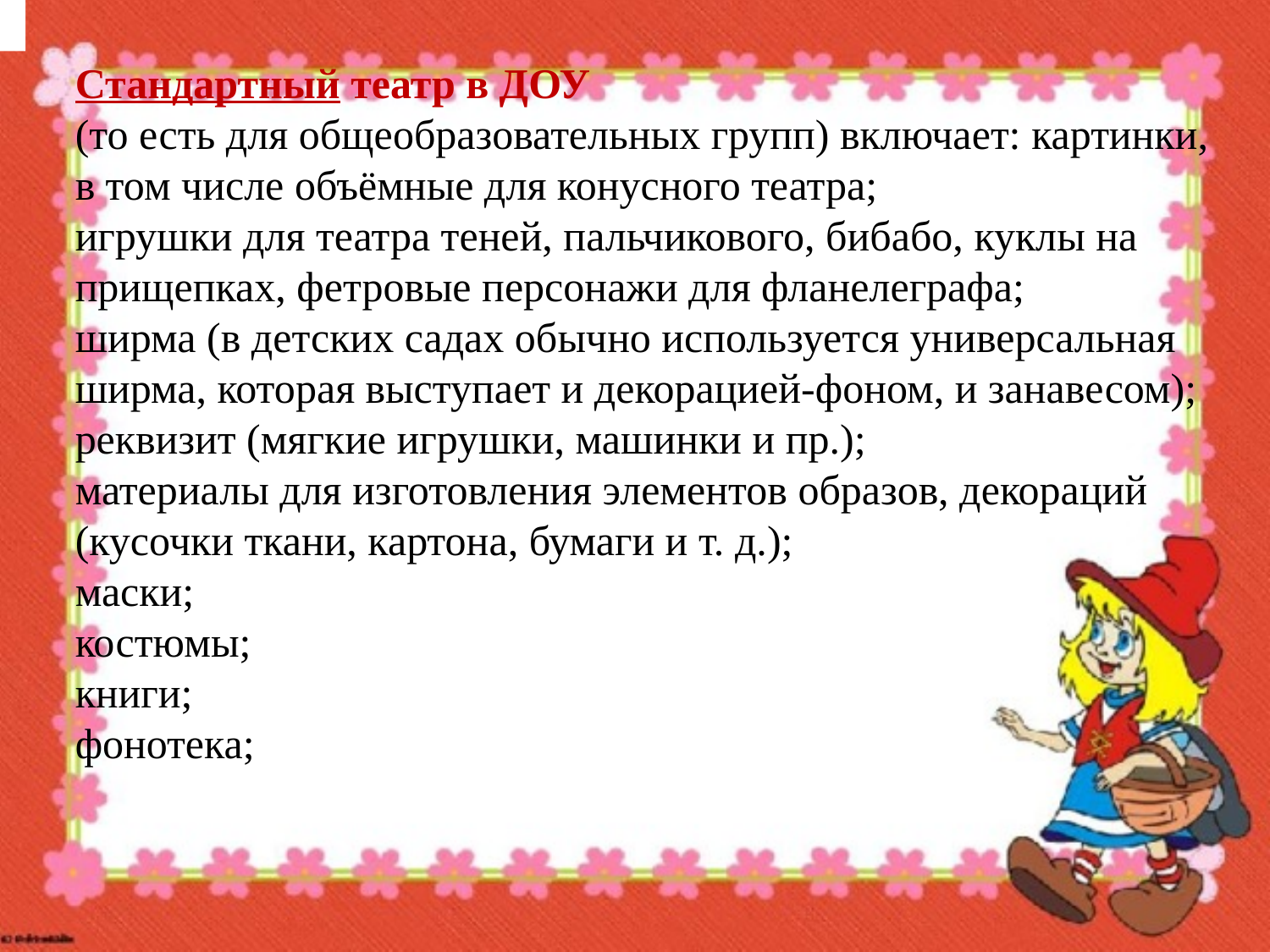

#
Стандартный театр в ДОУ
(то есть для общеобразовательных групп) включает: картинки, в том числе объёмные для конусного театра;
игрушки для театра теней, пальчикового, бибабо, куклы на прищепках, фетровые персонажи для фланелеграфа;
ширма (в детских садах обычно используется универсальная ширма, которая выступает и декорацией-фоном, и занавесом);
реквизит (мягкие игрушки, машинки и пр.);
материалы для изготовления элементов образов, декораций (кусочки ткани, картона, бумаги и т. д.);
маски;
костюмы;
книги;
фонотека;